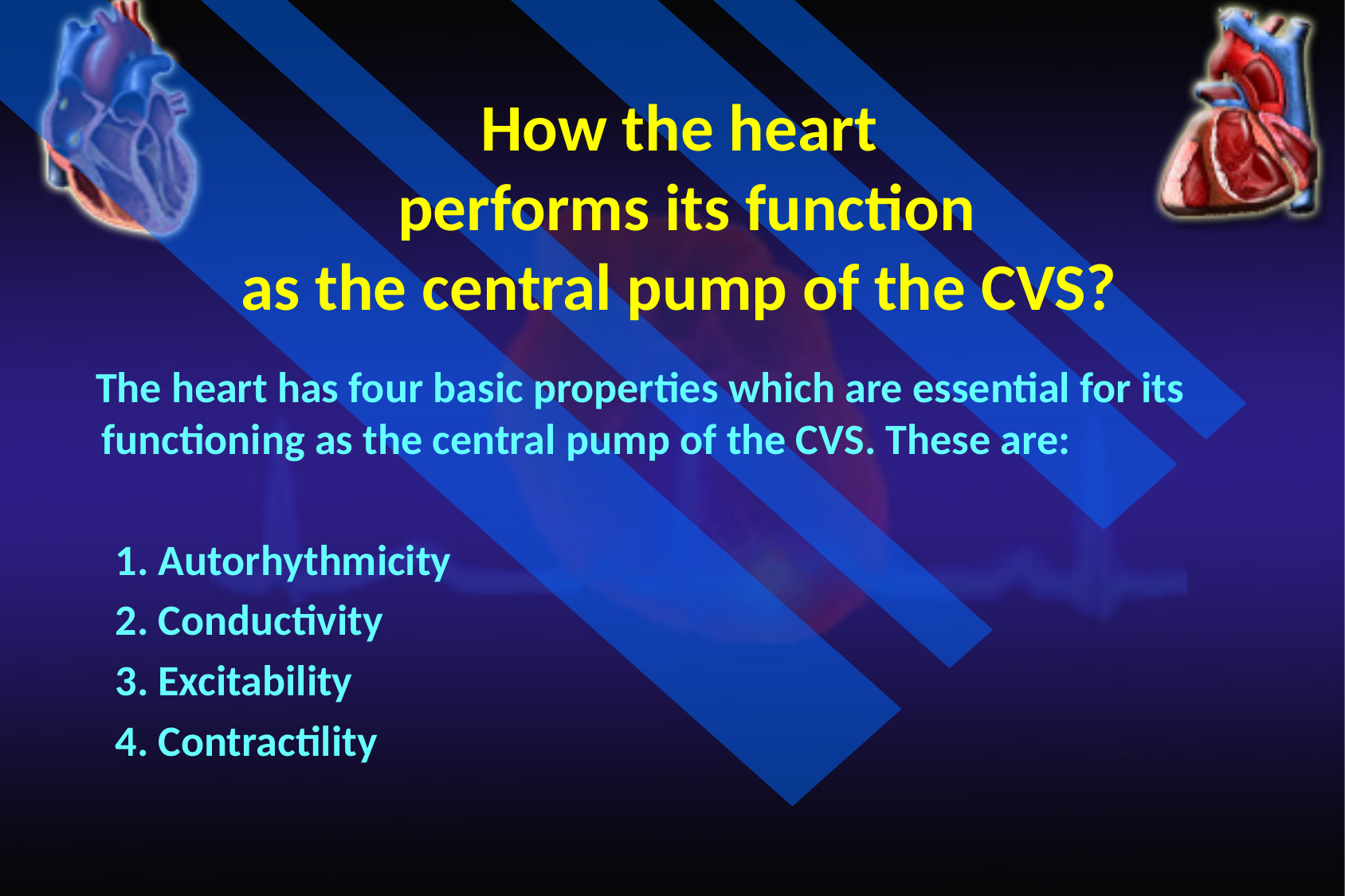

How the heart
 performs its function
 as the central pump of the CVS?
    The heart has four basic properties which are essential for its functioning as the central pump of the CVS. These are:

      1. Autorhythmicity
      2. Conductivity
      3. Excitability
      4. Contractility